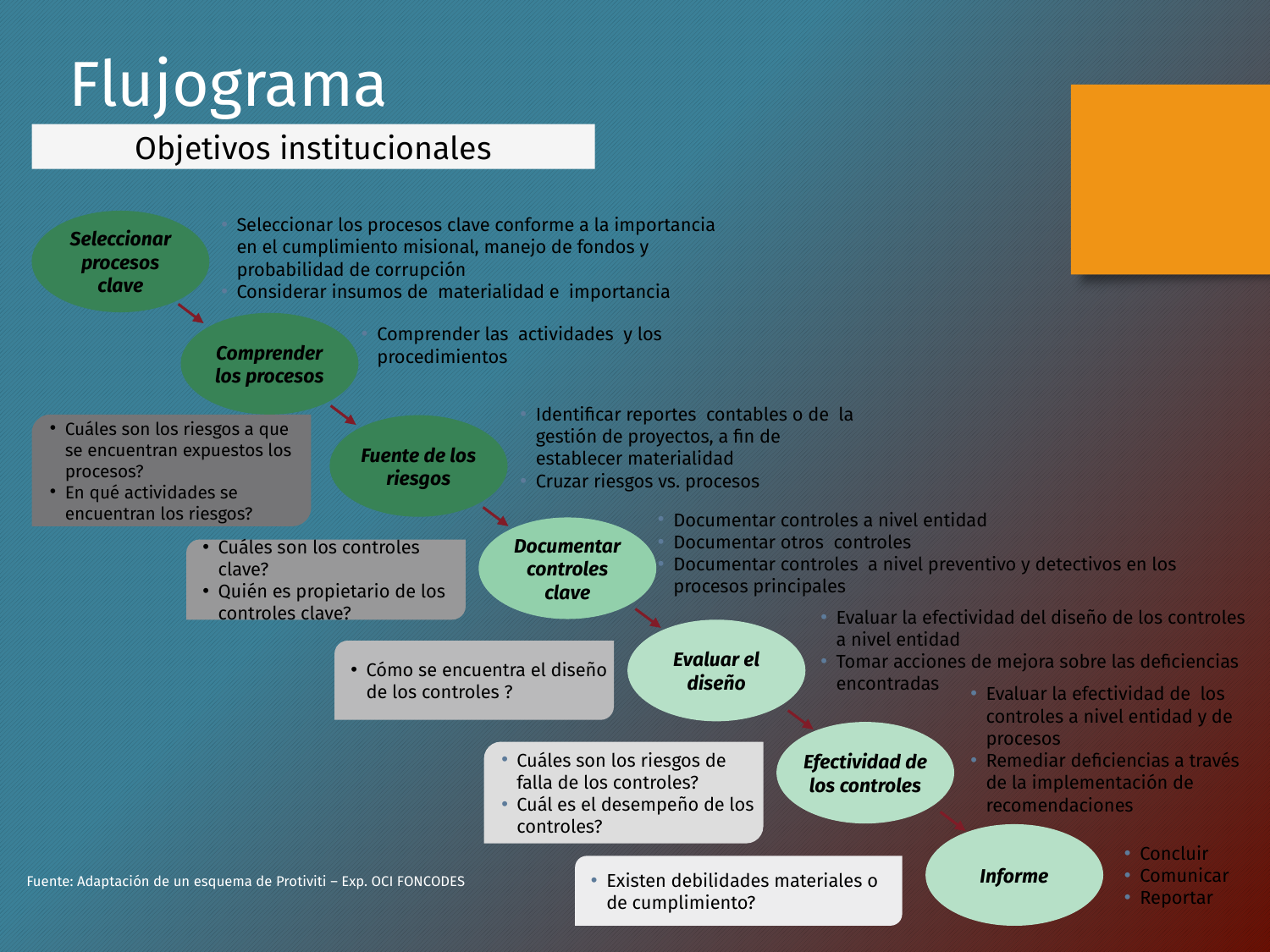

Flujograma

Objetivos institucionales
Seleccionar procesos clave
Seleccionar los procesos clave conforme a la importancia en el cumplimiento misional, manejo de fondos y probabilidad de corrupción
Considerar insumos de  materialidad e  importancia
Comprender los procesos
Comprender las  actividades  y los procedimientos
Cuáles son los riesgos a que se encuentran expuestos los procesos?
En qué actividades se encuentran los riesgos?
Fuente de los riesgos
Identificar reportes  contables o de  la gestión de proyectos, a fin de establecer materialidad
Cruzar riesgos vs. procesos
Documentar controles a nivel entidad
Documentar otros  controles
Documentar controles  a nivel preventivo y detectivos en los procesos principales
Documentar controles clave
Cuáles son los controles clave?
Quién es propietario de los controles clave?
Evaluar la efectividad del diseño de los controles a nivel entidad
Tomar acciones de mejora sobre las deficiencias encontradas
Evaluar el diseño
Cómo se encuentra el diseño de los controles ?
Evaluar la efectividad de  los controles a nivel entidad y de procesos
Remediar deficiencias a través de la implementación de recomendaciones
Efectividad de los controles
Cuáles son los riesgos de falla de los controles?
Cuál es el desempeño de los controles?
Informe
Concluir
Comunicar
Reportar
Existen debilidades materiales o de cumplimiento?
Fuente: Adaptación de un esquema de Protiviti – Exp. OCI FONCODES